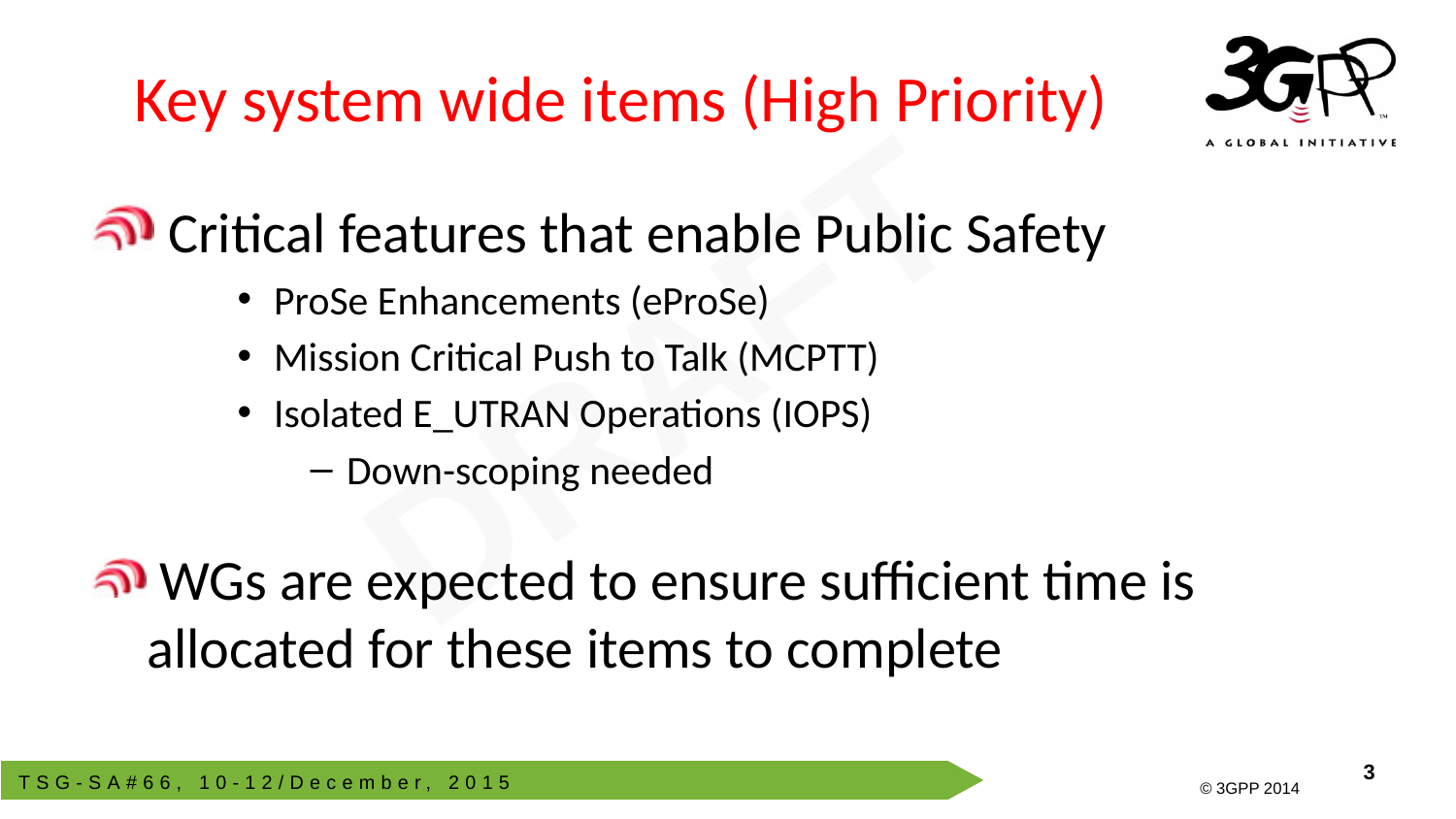

# Key system wide items (High Priority)
 Critical features that enable Public Safety
ProSe Enhancements (eProSe)
Mission Critical Push to Talk (MCPTT)
Isolated E_UTRAN Operations (IOPS)
Down-scoping needed

 WGs are expected to ensure sufficient time is allocated for these items to complete

DRAFT